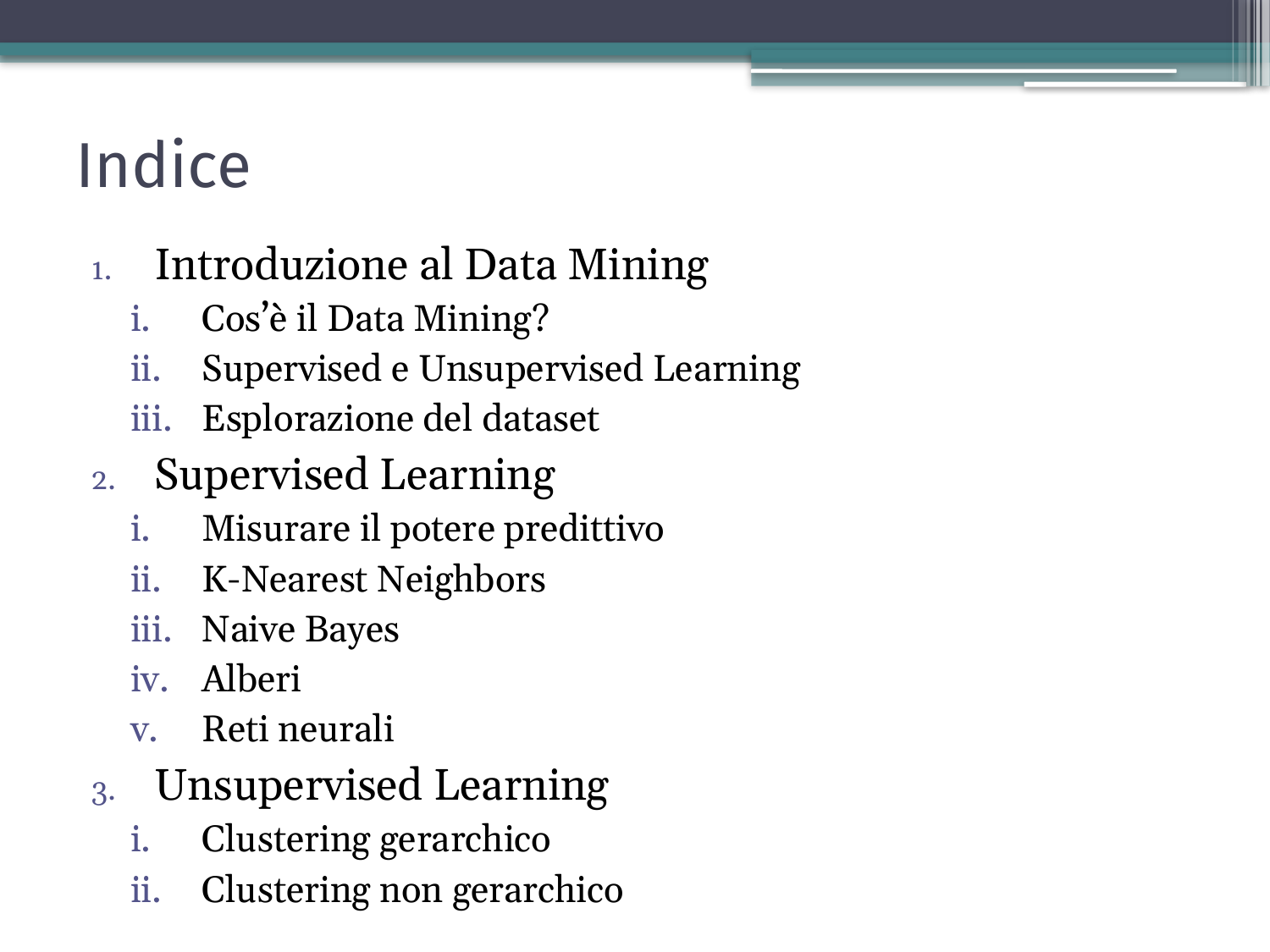

# Indice
Introduzione al Data Mining
Cos’è il Data Mining?
Supervised e Unsupervised Learning
Esplorazione del dataset
Supervised Learning
Misurare il potere predittivo
K-Nearest Neighbors
Naive Bayes
Alberi
Reti neurali
Unsupervised Learning
Clustering gerarchico
Clustering non gerarchico